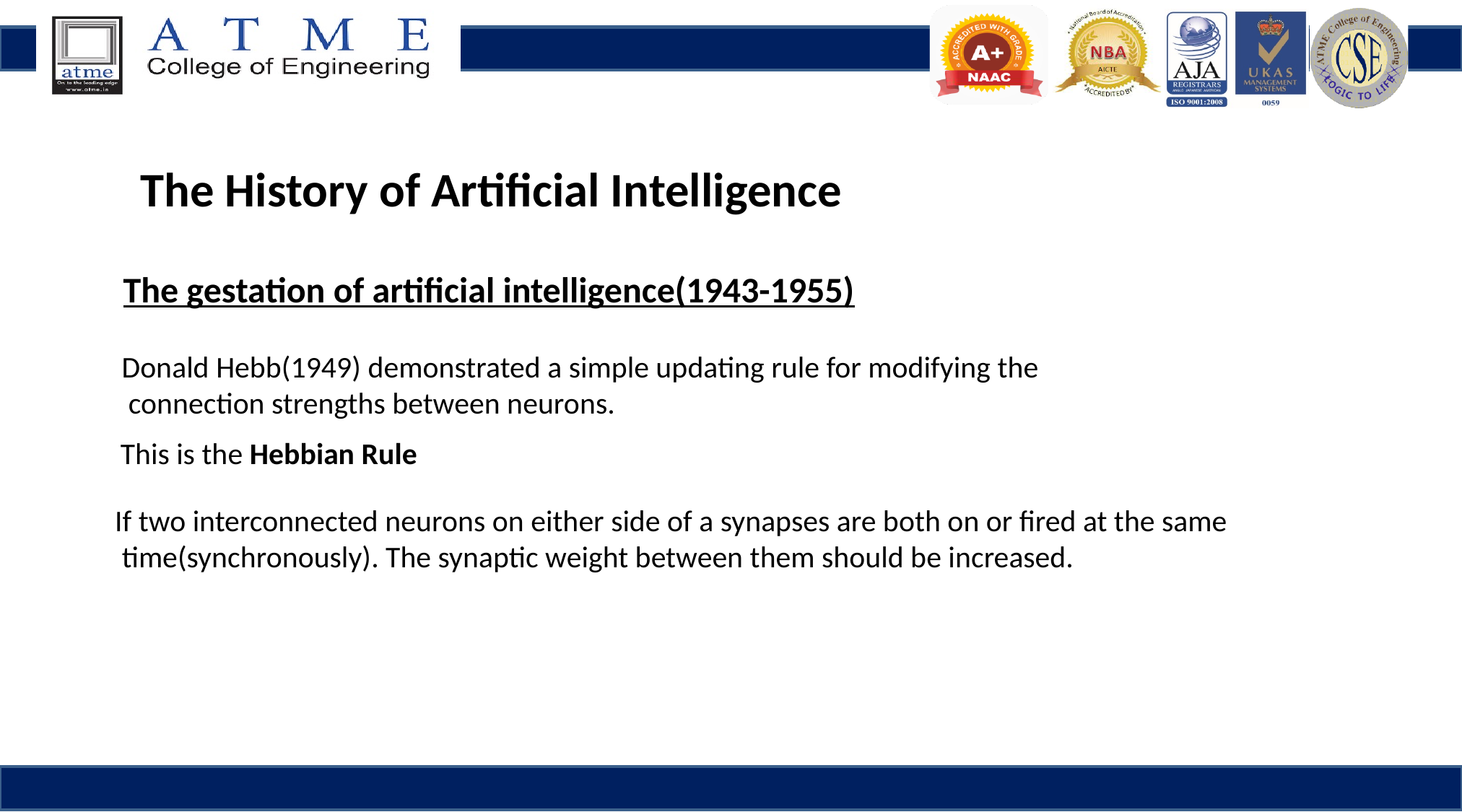

The History of Artificial Intelligence
The gestation of artificial intelligence(1943-1955)
Donald Hebb(1949) demonstrated a simple updating rule for modifying the
 connection strengths between neurons.
This is the Hebbian Rule
If two interconnected neurons on either side of a synapses are both on or fired at the same
 time(synchronously). The synaptic weight between them should be increased.